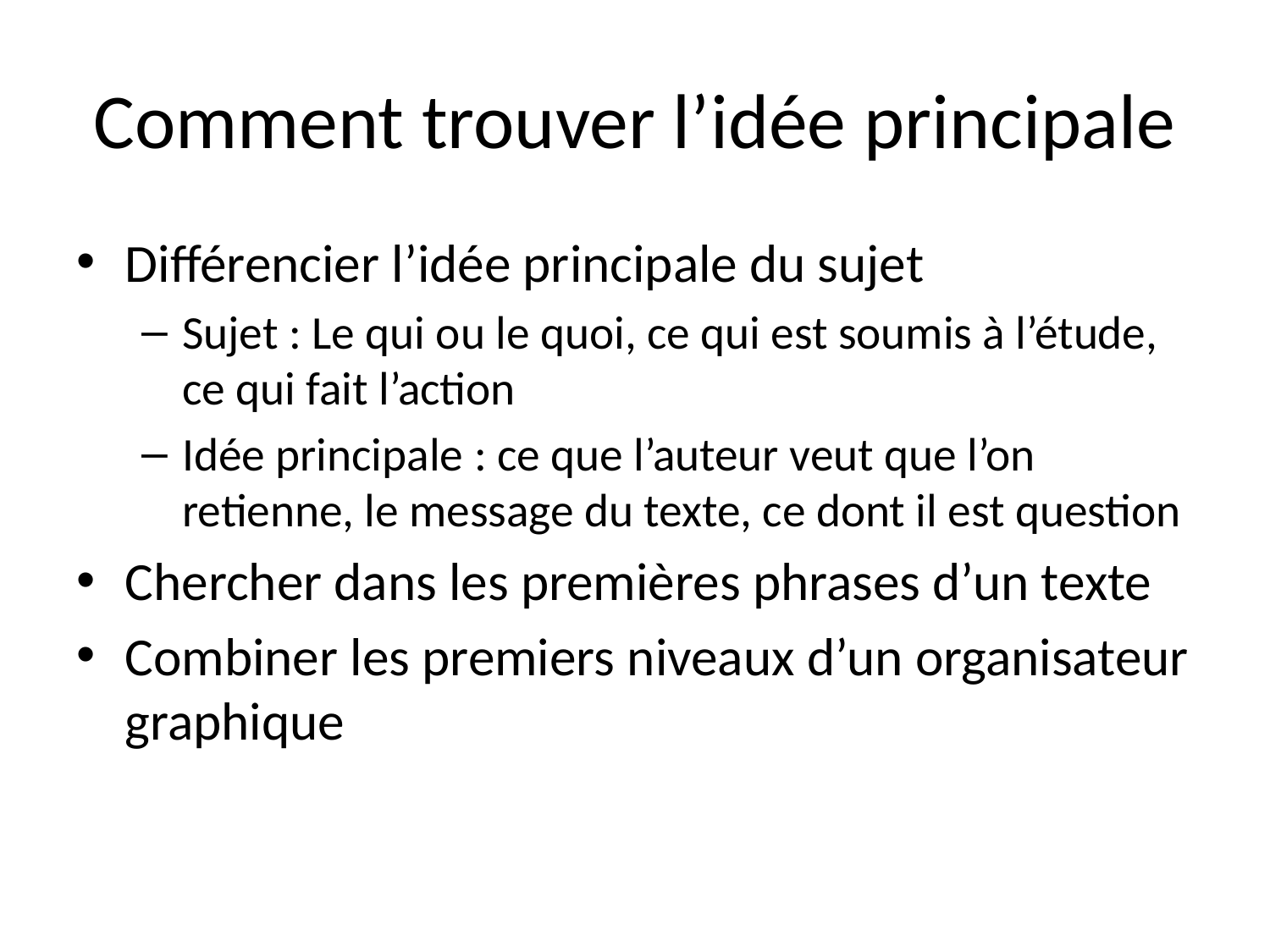

# Comment trouver l’idée principale
Différencier l’idée principale du sujet
Sujet : Le qui ou le quoi, ce qui est soumis à l’étude, ce qui fait l’action
Idée principale : ce que l’auteur veut que l’on retienne, le message du texte, ce dont il est question
Chercher dans les premières phrases d’un texte
Combiner les premiers niveaux d’un organisateur graphique